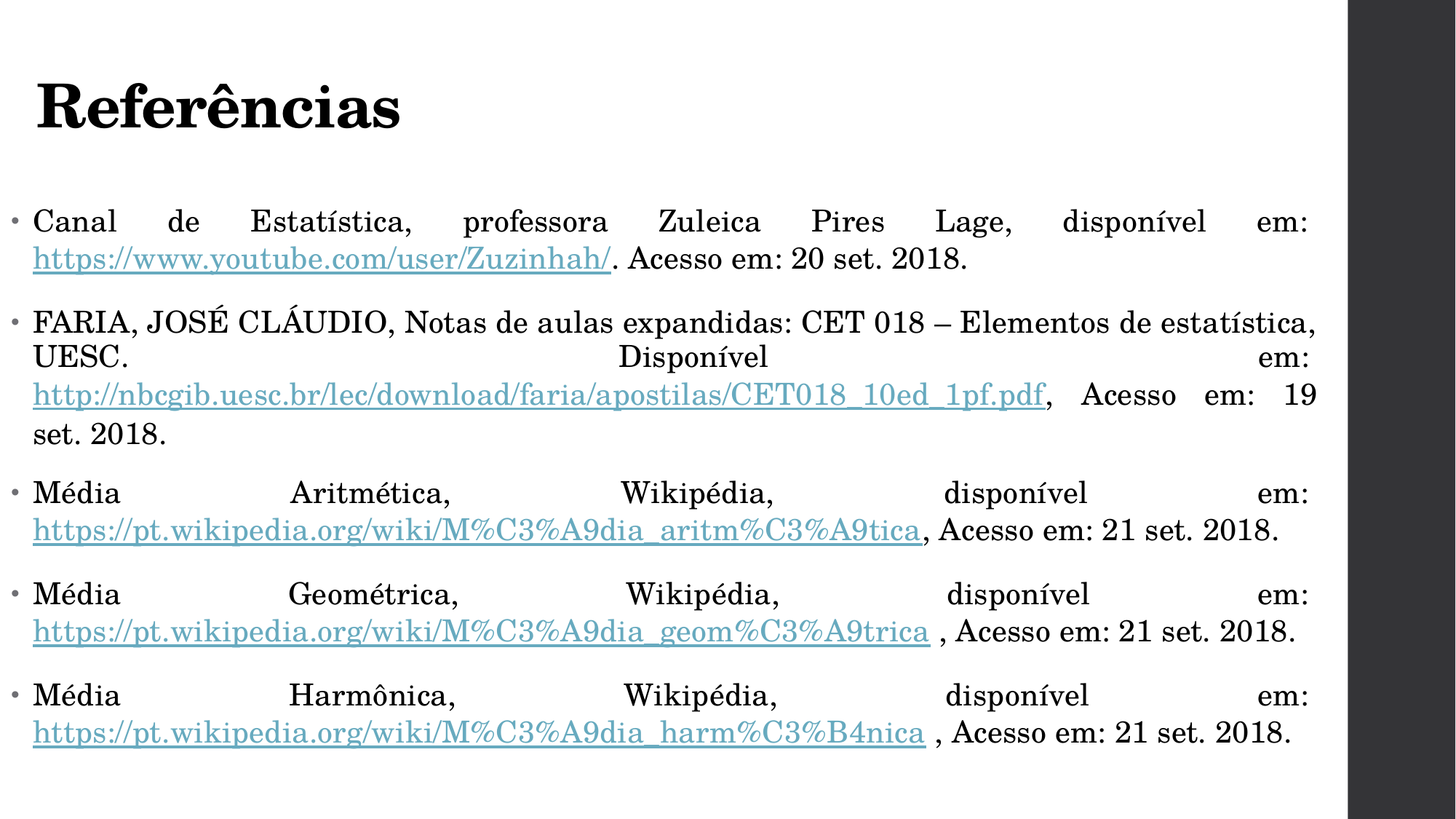

# Referências
Canal de Estatística, professora Zuleica Pires Lage, disponível em: https://www.youtube.com/user/Zuzinhah/. Acesso em: 20 set. 2018.
FARIA, JOSÉ CLÁUDIO, Notas de aulas expandidas: CET 018 – Elementos de estatística, UESC. Disponível em: http://nbcgib.uesc.br/lec/download/faria/apostilas/CET018_10ed_1pf.pdf, Acesso em: 19 set. 2018.
Média Aritmética, Wikipédia, disponível em: https://pt.wikipedia.org/wiki/M%C3%A9dia_aritm%C3%A9tica, Acesso em: 21 set. 2018.
Média Geométrica, Wikipédia, disponível em: https://pt.wikipedia.org/wiki/M%C3%A9dia_geom%C3%A9trica , Acesso em: 21 set. 2018.
Média Harmônica, Wikipédia, disponível em: https://pt.wikipedia.org/wiki/M%C3%A9dia_harm%C3%B4nica , Acesso em: 21 set. 2018.